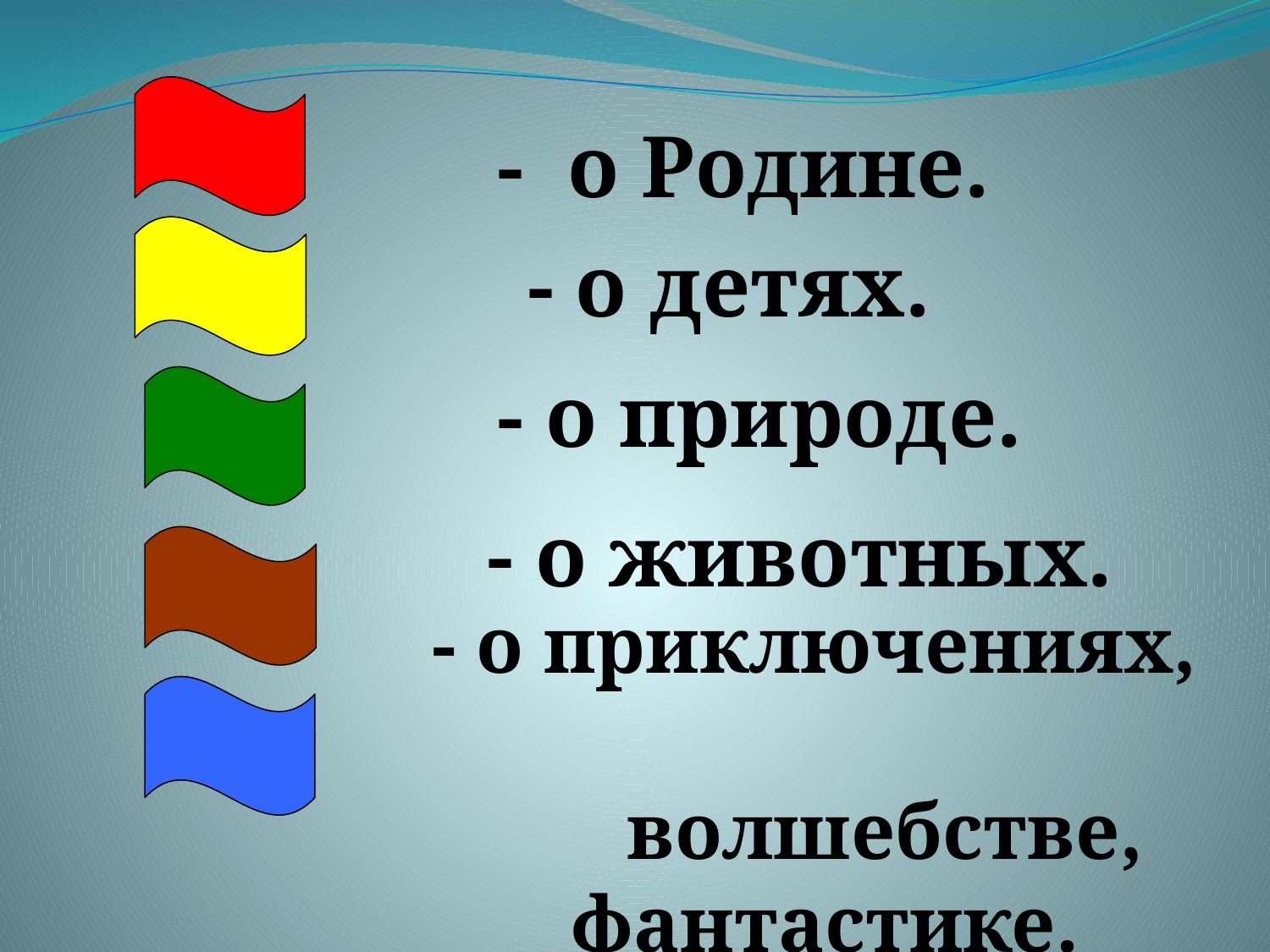

-  о Родине.

- о детях.
- о природе.

- о животных.

- о приключениях,
      волшебстве, фантастике.